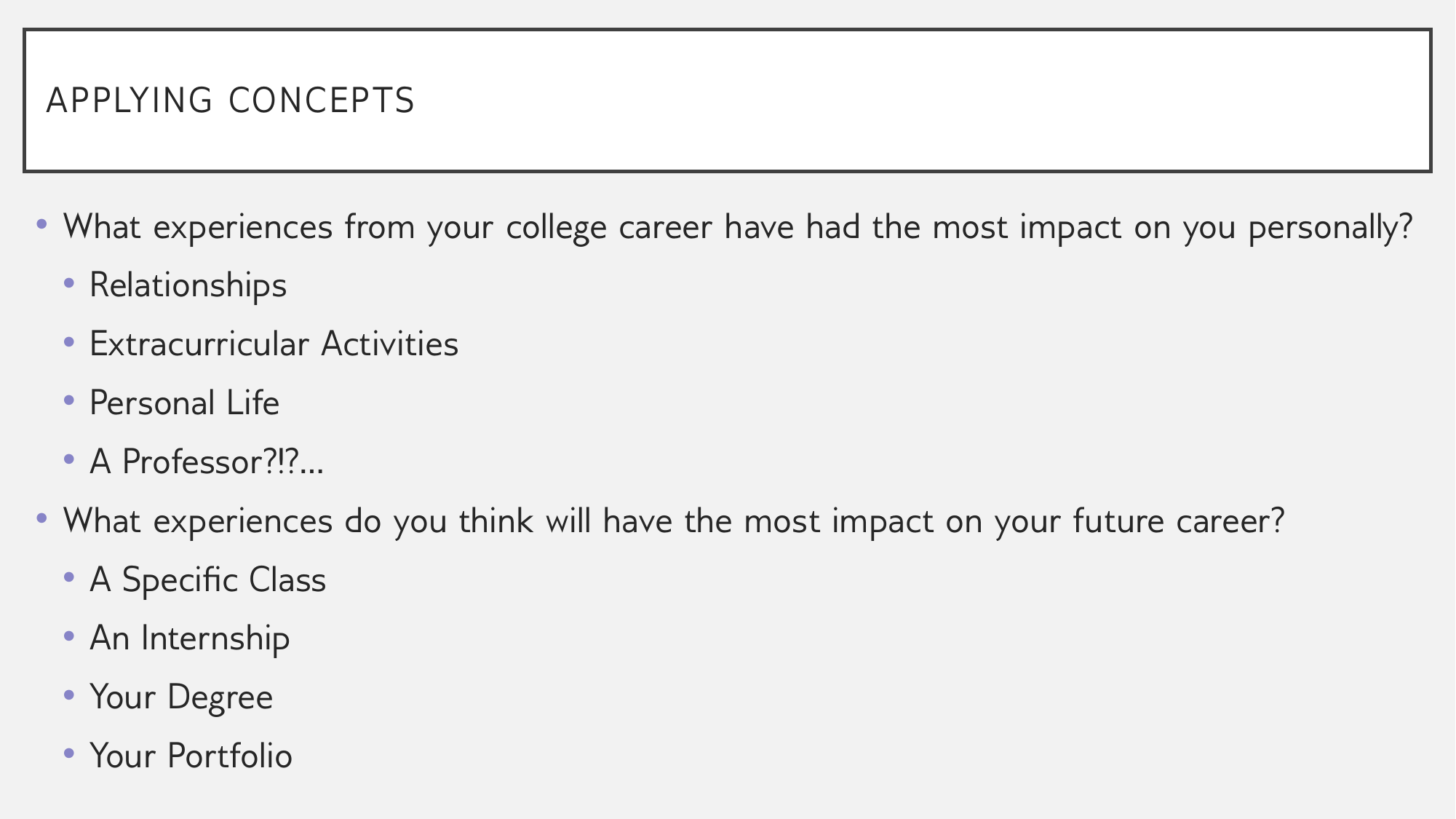

# Applying Concepts
What experiences from your college career have had the most impact on you personally?
Relationships
Extracurricular Activities
Personal Life
A Professor?!?…
What experiences do you think will have the most impact on your future career?
A Specific Class
An Internship
Your Degree
Your Portfolio